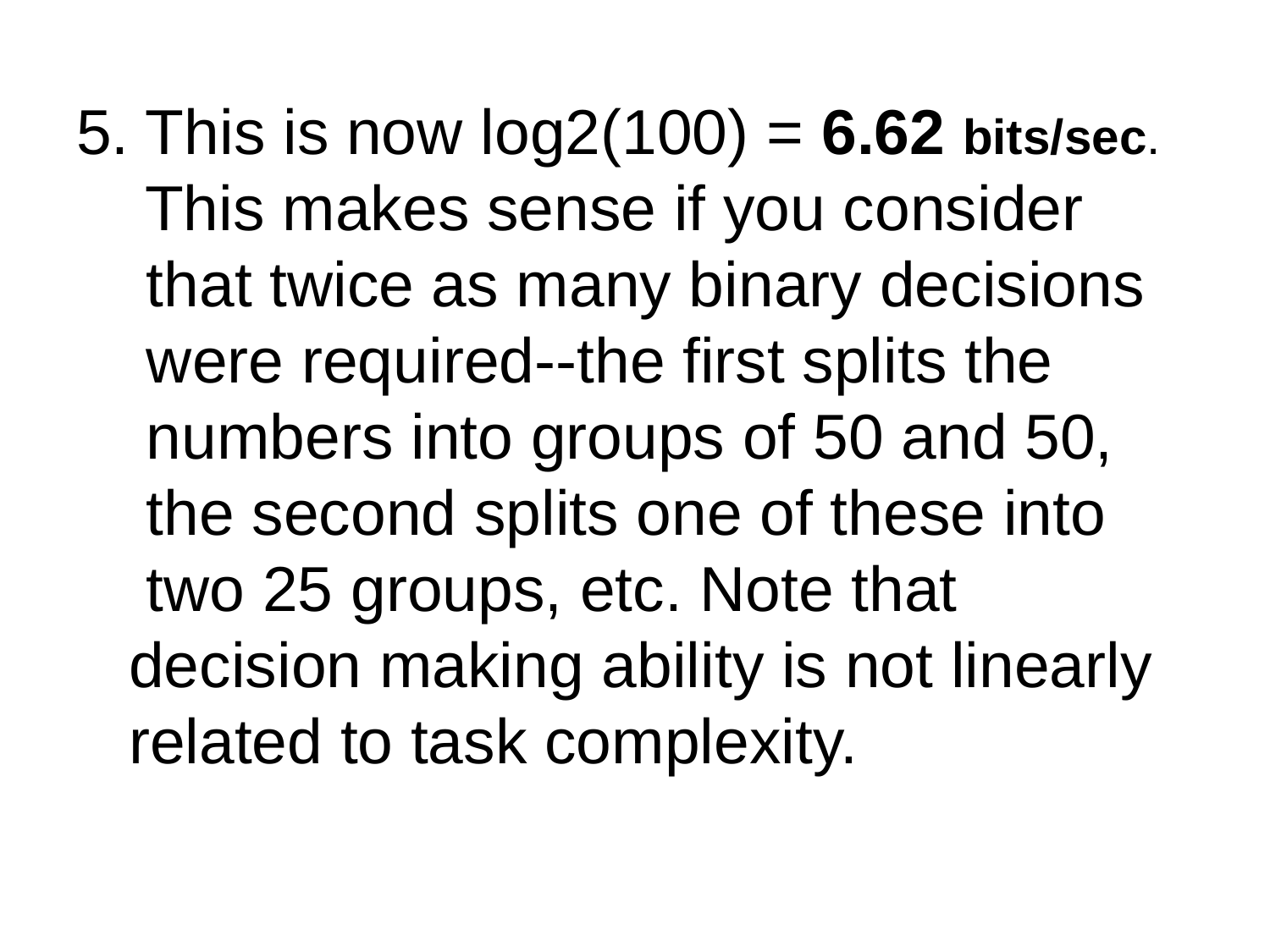

5. This is now log2(100) = 6.62 bits/sec.
     This makes sense if you consider
    that twice as many binary decisions
    were required--the first splits the
    numbers into groups of 50 and 50,
    the second splits one of these into
    two 25 groups, etc. Note that
   decision making ability is not linearly
   related to task complexity.